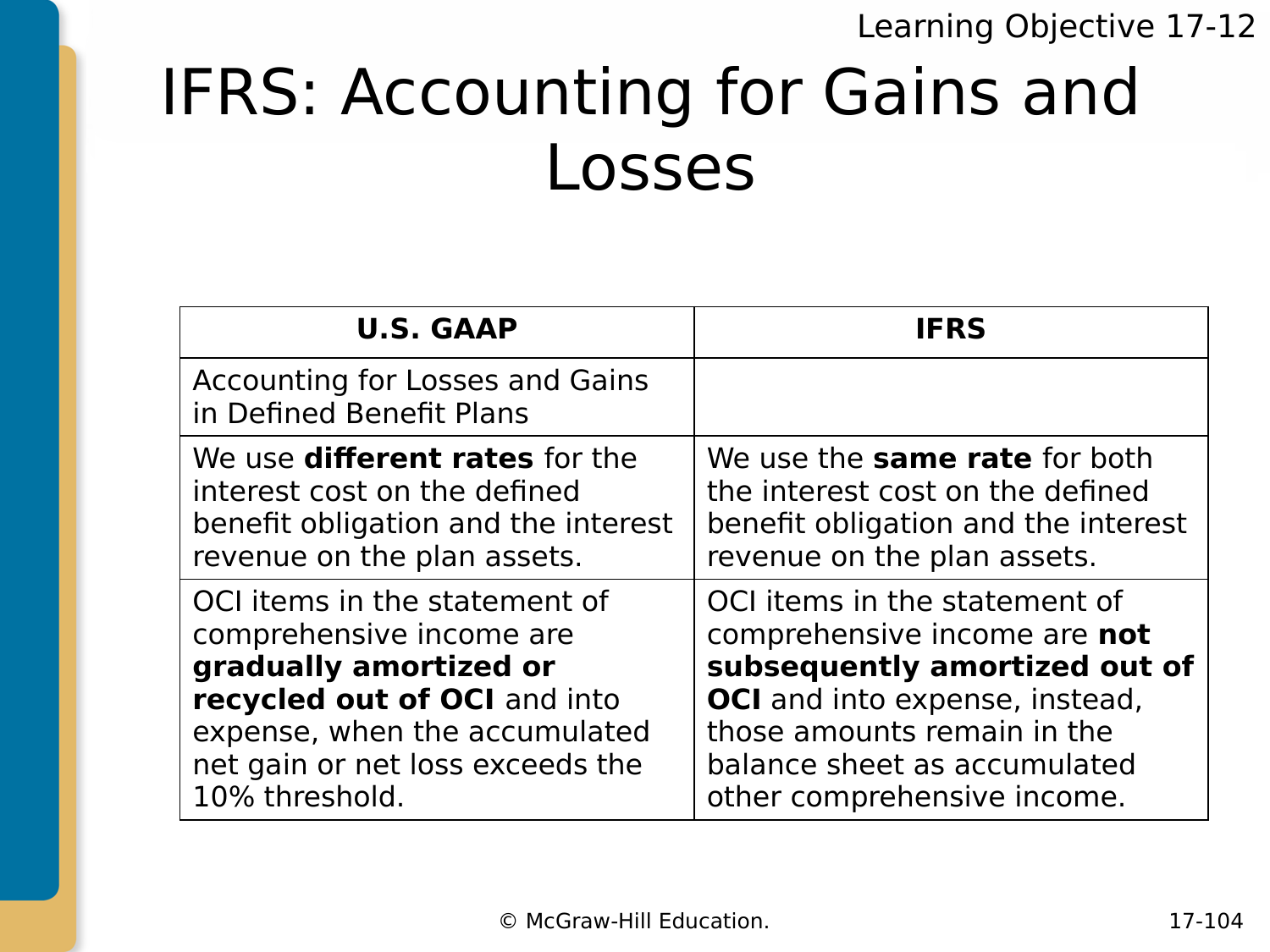

Learning Objective 17-12
# IFRS: Accounting for Gains and Losses
| U.S. GAAP | IFRS |
| --- | --- |
| Accounting for Losses and Gains in Defined Benefit Plans |  |
| We use different rates for the interest cost on the defined benefit obligation and the interest revenue on the plan assets. | We use the same rate for both the interest cost on the defined benefit obligation and the interest revenue on the plan assets. |
| OCI items in the statement of comprehensive income are gradually amortized or recycled out of OCI and into expense, when the accumulated net gain or net loss exceeds the 10% threshold. | OCI items in the statement of comprehensive income are not subsequently amortized out of OCI and into expense, instead, those amounts remain in the balance sheet as accumulated other comprehensive income. |